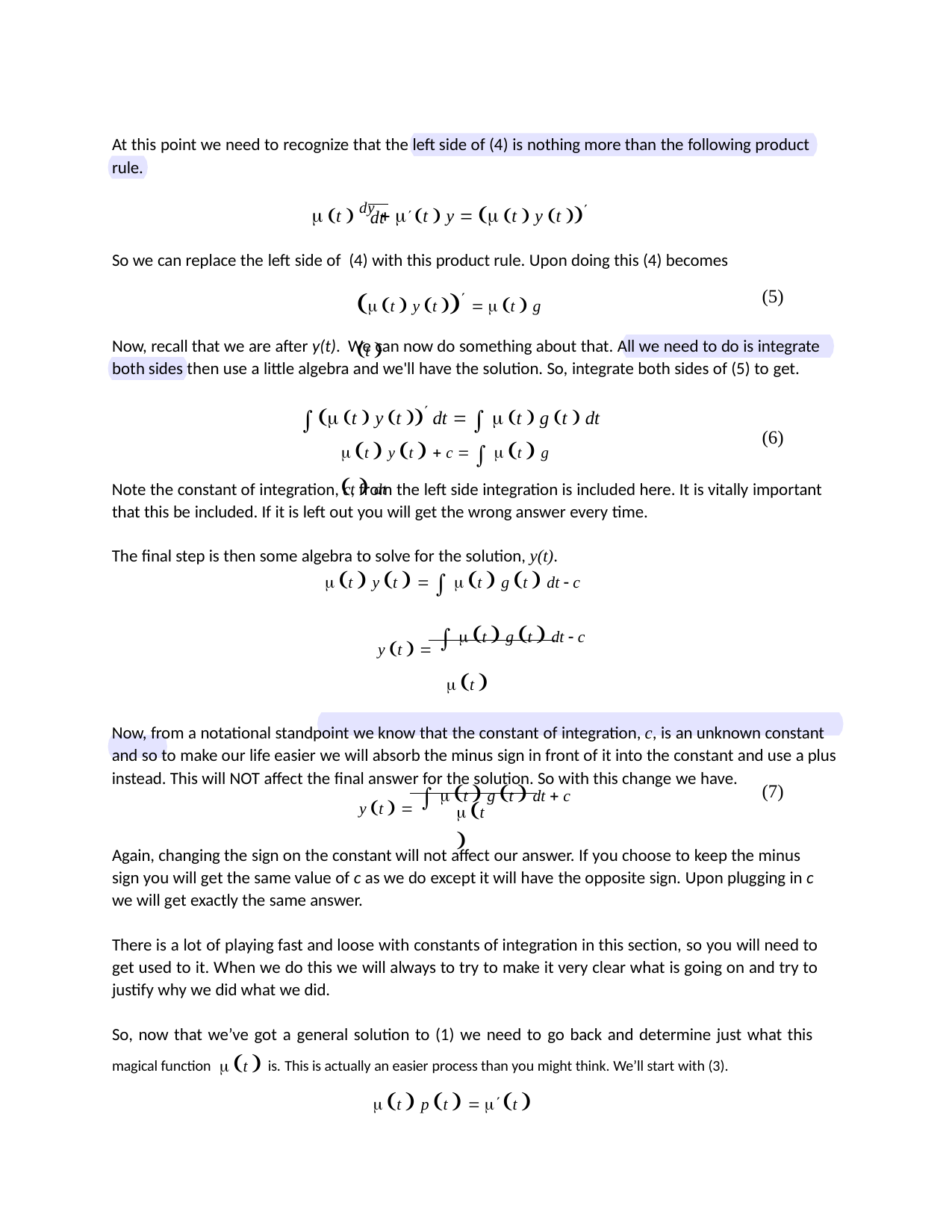

At this point we need to recognize that the left side of (4) is nothing more than the following product  rule.
μ (t ) dy + μ′(t ) y = (μ (t ) y (t ))′

dt

So we can replace the left side of  (4) with this product rule. Upon doing this (4) becomes
(μ (t ) y (t ))′ = μ (t ) g (t )
(5)
Now, recall that we are after y(t).  We can now do something about that. All we need to do is integrate  both sides then use a little algebra and we'll have the solution. So, integrate both sides of (5) to get.
∫(μ (t ) y (t ))′ dt = ∫ μ (t ) g (t ) dt

μ (t ) y (t ) + c = ∫ μ (t ) g (t ) dt
(6)
Note the constant of integration, c, from the left side integration is included here. It is vitally important  that this be included. If it is left out you will get the wrong answer every time.

The final step is then some algebra to solve for the solution, y(t).
μ (t ) y (t ) = ∫ μ (t ) g (t ) dt − c
y (t ) = ∫ μ (t ) g (t ) dt − c
μ (t )
Now, from a notational standpoint we know that the constant of integration, c, is an unknown constant  and so to make our life easier we will absorb the minus sign in front of it into the constant and use a plus  instead. This will NOT affect the final answer for the solution. So with this change we have.
y (t ) = ∫ μ (t ) g (t ) dt + c

(7)
μ (t )

Again, changing the sign on the constant will not affect our answer. If you choose to keep the minus  sign you will get the same value of c as we do except it will have the opposite sign. Upon plugging in c  we will get exactly the same answer.

There is a lot of playing fast and loose with constants of integration in this section, so you will need to  get used to it. When we do this we will always to try to make it very clear what is going on and try to  justify why we did what we did.

So, now that we’ve got a general solution to (1) we need to go back and determine just what this  magical function μ (t ) is. This is actually an easier process than you might think. We’ll start with (3).
μ (t ) p (t ) = μ′(t )